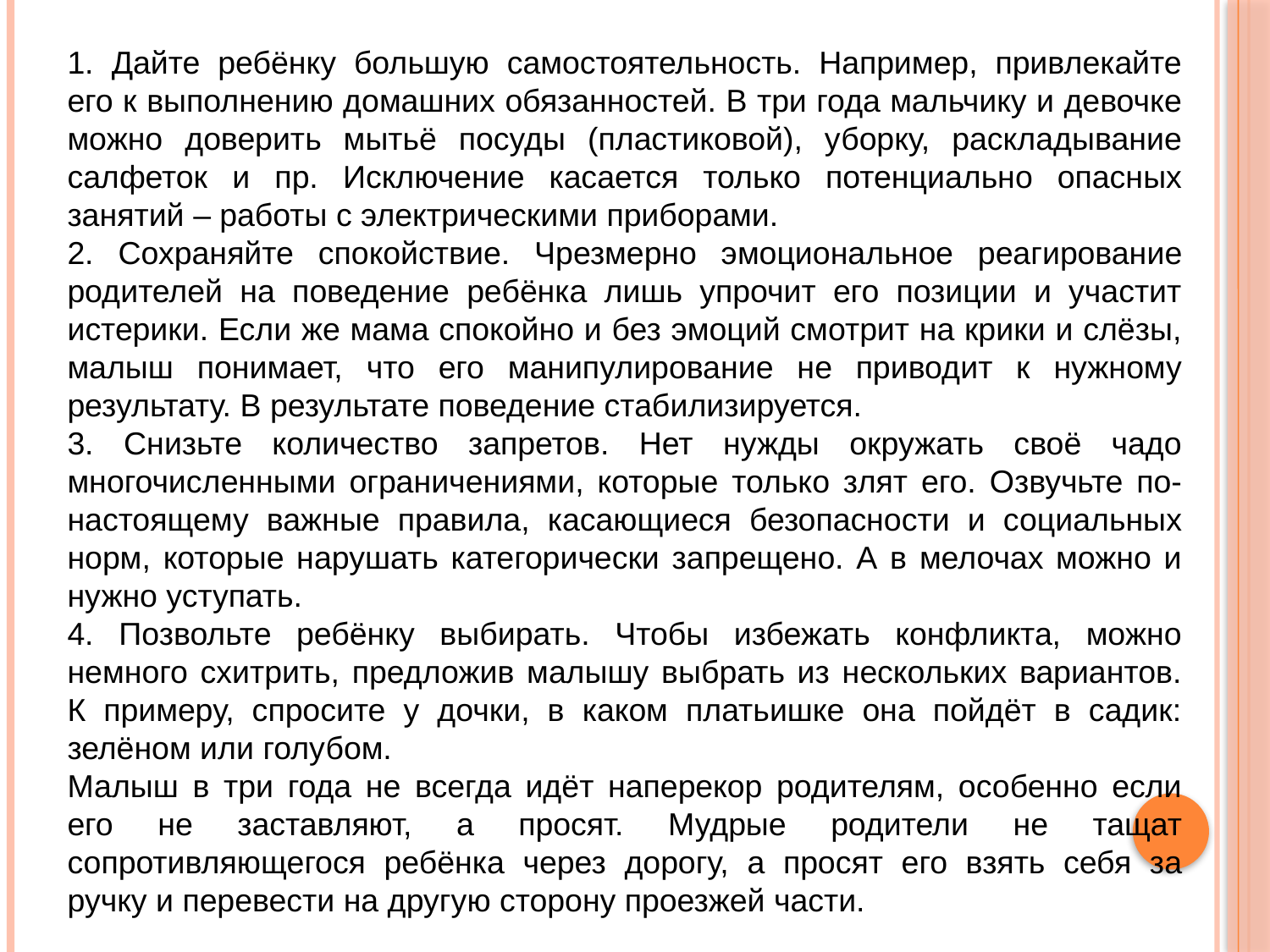

1. Дайте ребёнку большую самостоятельность. Например, привлекайте его к выполнению домашних обязанностей. В три года мальчику и девочке можно доверить мытьё посуды (пластиковой), уборку, раскладывание салфеток и пр. Исключение касается только потенциально опасных занятий – работы с электрическими приборами.
2. Сохраняйте спокойствие. Чрезмерно эмоциональное реагирование родителей на поведение ребёнка лишь упрочит его позиции и участит истерики. Если же мама спокойно и без эмоций смотрит на крики и слёзы, малыш понимает, что его манипулирование не приводит к нужному результату. В результате поведение стабилизируется.
3. Снизьте количество запретов. Нет нужды окружать своё чадо многочисленными ограничениями, которые только злят его. Озвучьте по-настоящему важные правила, касающиеся безопасности и социальных норм, которые нарушать категорически запрещено. А в мелочах можно и нужно уступать.
4. Позвольте ребёнку выбирать. Чтобы избежать конфликта, можно немного схитрить, предложив малышу выбрать из нескольких вариантов. К примеру, спросите у дочки, в каком платьишке она пойдёт в садик: зелёном или голубом.
Малыш в три года не всегда идёт наперекор родителям, особенно если его не заставляют, а просят. Мудрые родители не тащат сопротивляющегося ребёнка через дорогу, а просят его взять себя за ручку и перевести на другую сторону проезжей части.